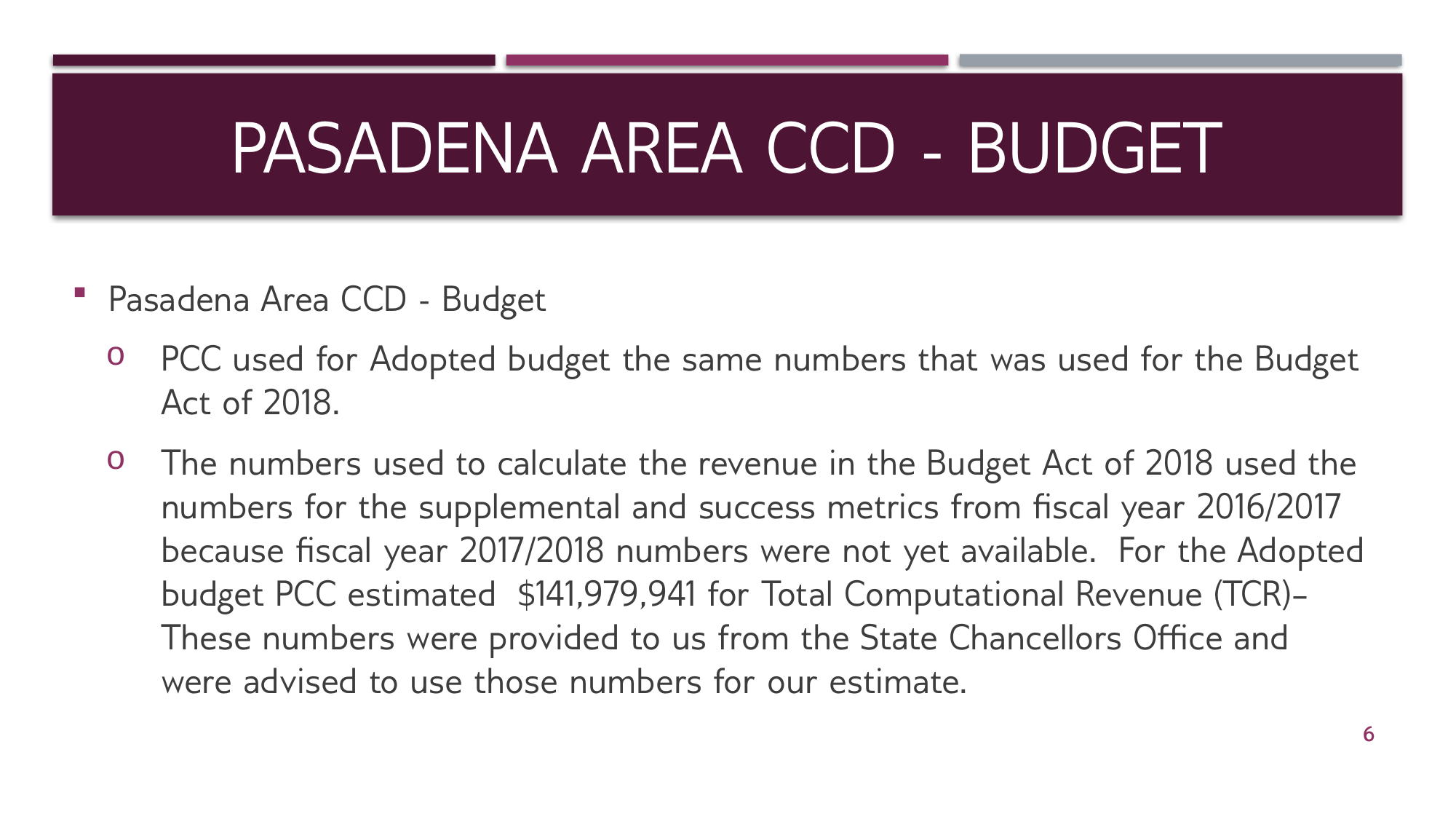

# Pasadena Area CCD - Budget
Pasadena Area CCD - Budget
PCC used for Adopted budget the same numbers that was used for the Budget Act of 2018.
The numbers used to calculate the revenue in the Budget Act of 2018 used the numbers for the supplemental and success metrics from fiscal year 2016/2017 because fiscal year 2017/2018 numbers were not yet available.  For the Adopted budget PCC estimated  $141,979,941 for Total Computational Revenue (TCR)– These numbers were provided to us from the State Chancellors Office and were advised to use those numbers for our estimate.
6